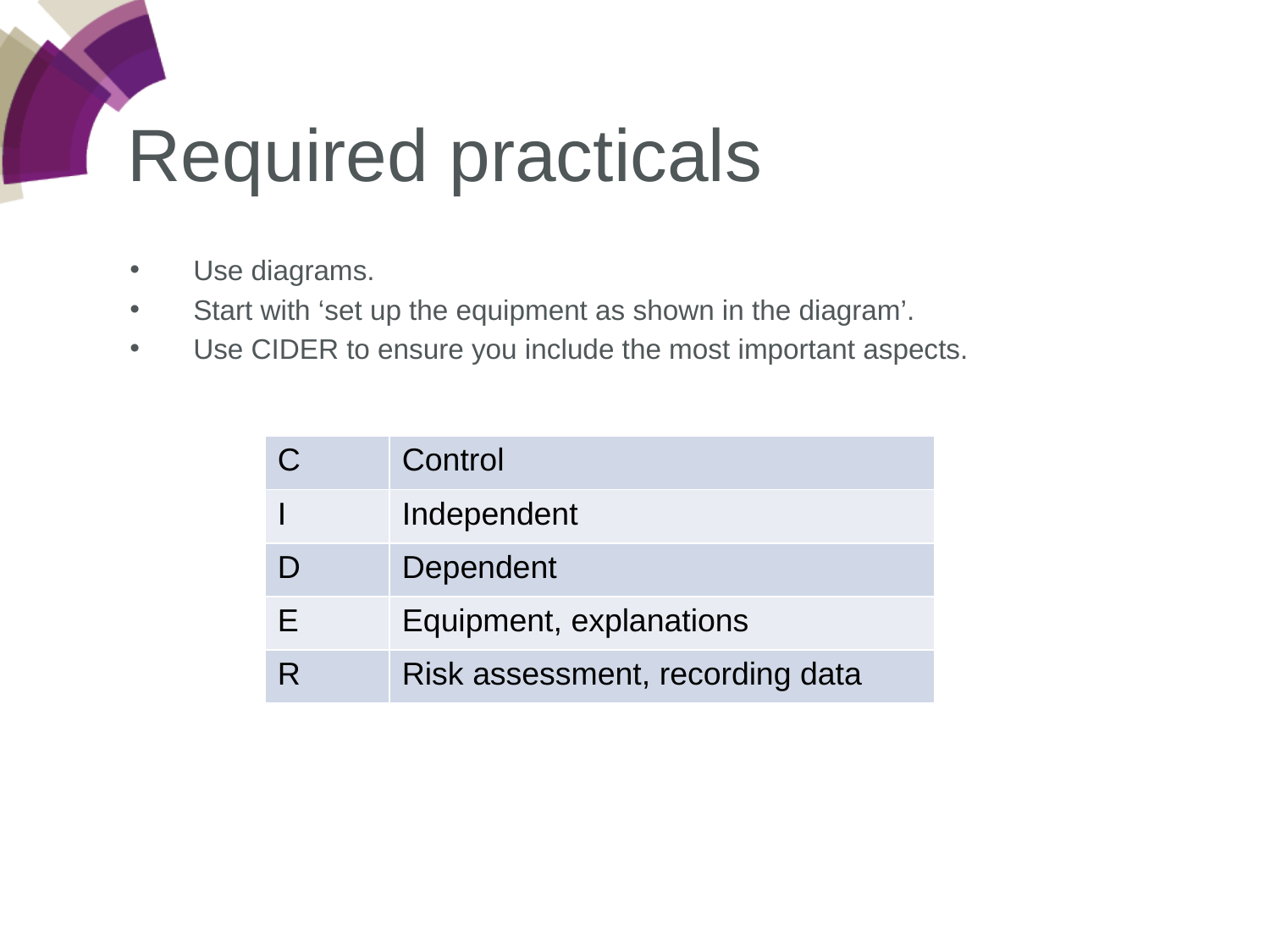

Required practicals
Use diagrams.
Start with ‘set up the equipment as shown in the diagram’.
Use CIDER to ensure you include the most important aspects.
| C | Control |
| --- | --- |
| I | Independent |
| D | Dependent |
| E | Equipment, explanations |
| R | Risk assessment, recording data |